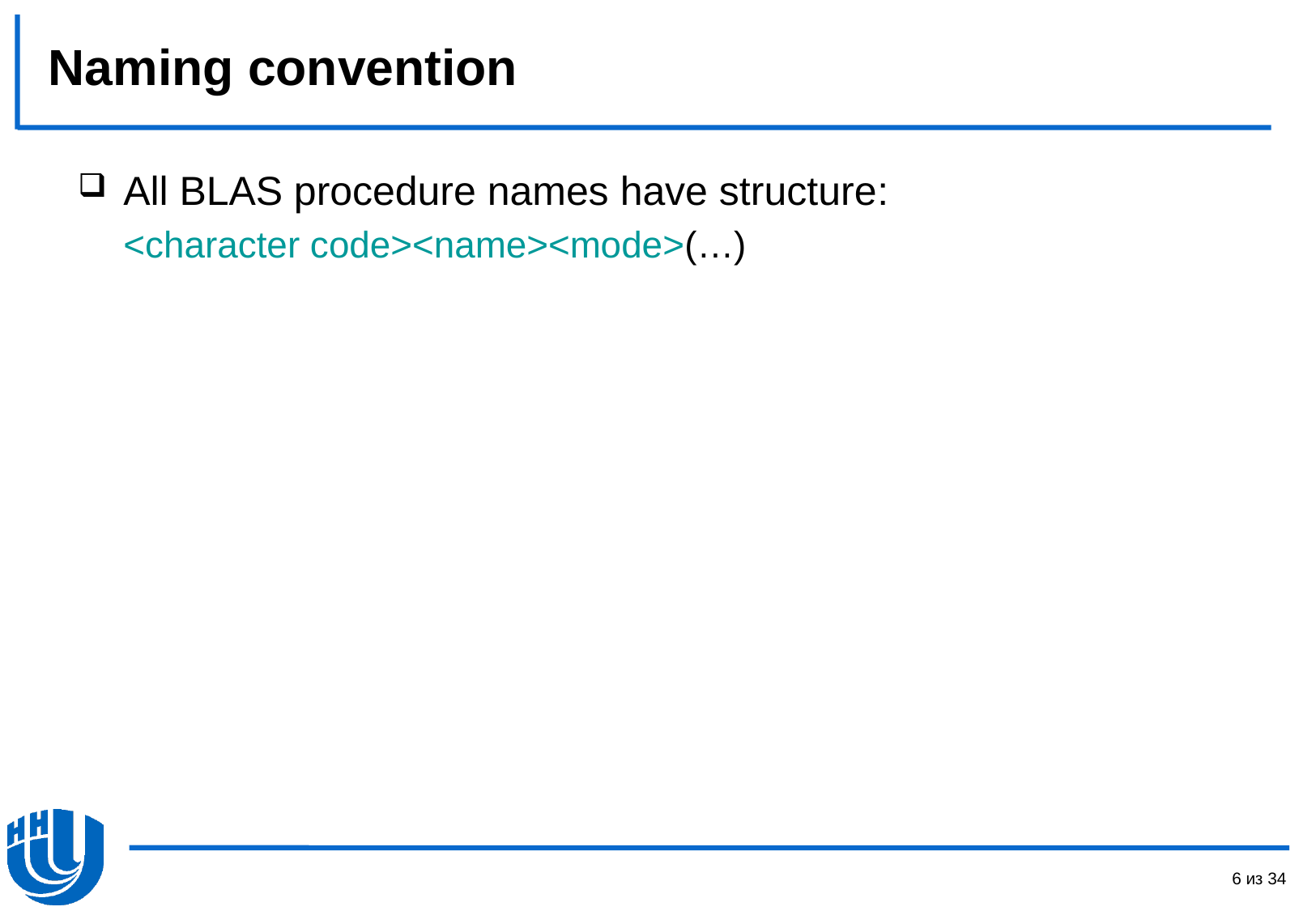

# Naming convention
All BLAS procedure names have structure:
	<character code><name><mode>(…)
6